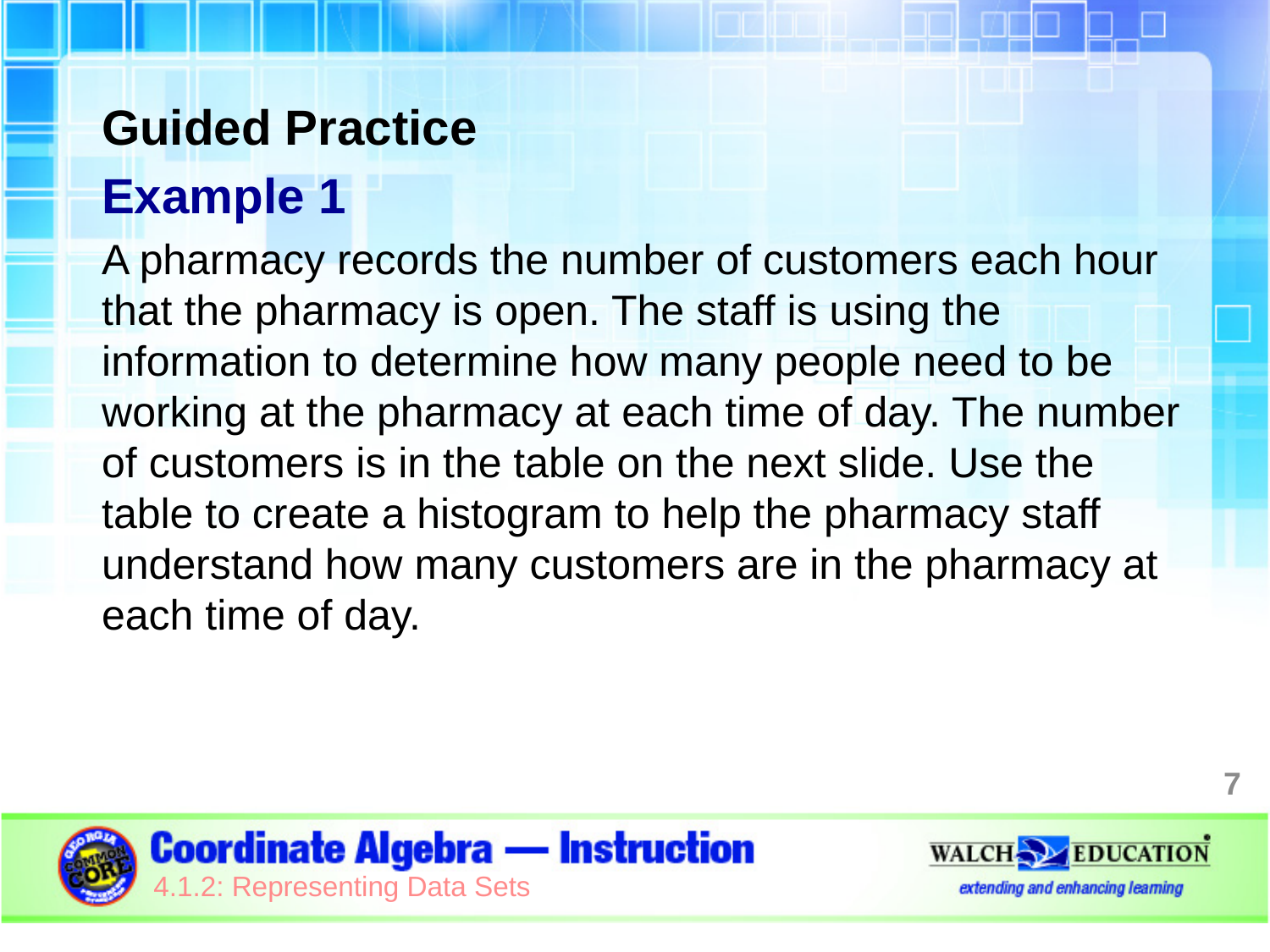

Guided Practice
Example 1
A pharmacy records the number of customers each hour that the pharmacy is open. The staff is using the information to determine how many people need to be working at the pharmacy at each time of day. The number of customers is in the table on the next slide. Use the table to create a histogram to help the pharmacy staff understand how many customers are in the pharmacy at each time of day.

7
4.1.2: Representing Data Sets